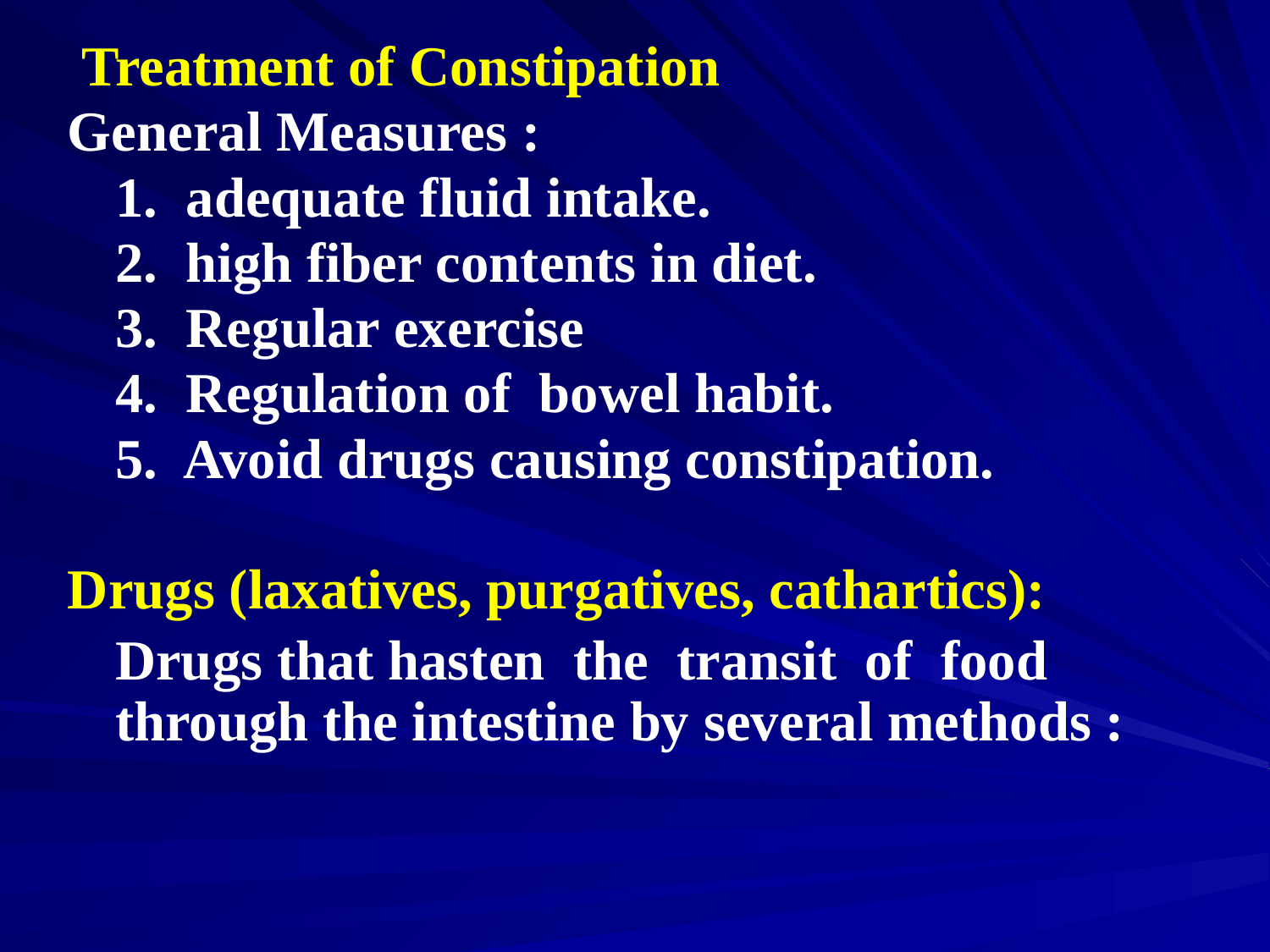

Treatment of Constipation
General Measures :
	1.  adequate fluid intake.
	2.  high fiber contents in diet.
	3.  Regular exercise
	4.  Regulation of  bowel habit.
	5.  Avoid drugs causing constipation.

Drugs (laxatives, purgatives, cathartics):
	Drugs that hasten  the  transit  of  food through the intestine by several methods :